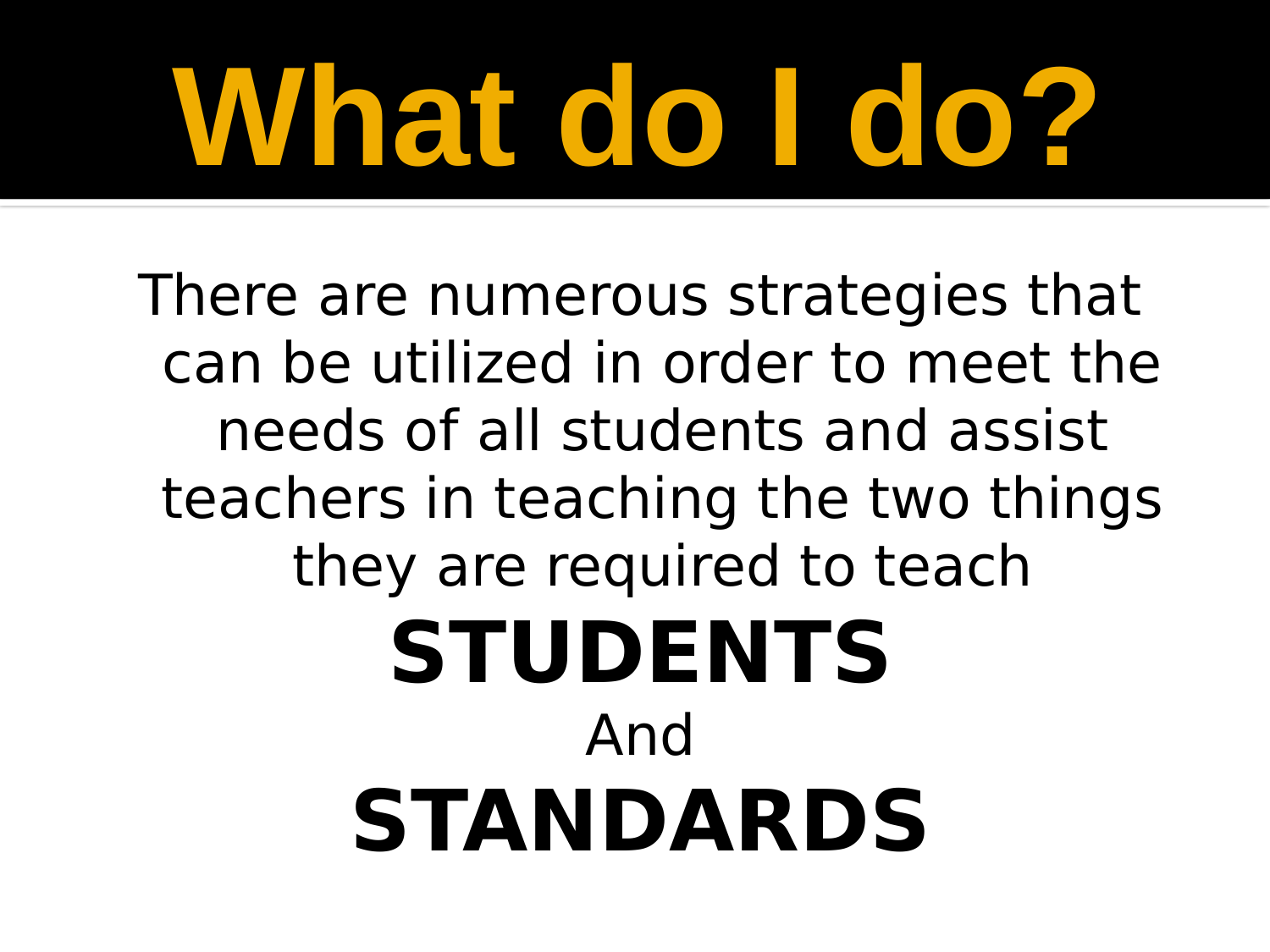

# What do I do?
There are numerous strategies that can be utilized in order to meet the needs of all students and assist teachers in teaching the two things they are required to teach
STUDENTS
And
STANDARDS